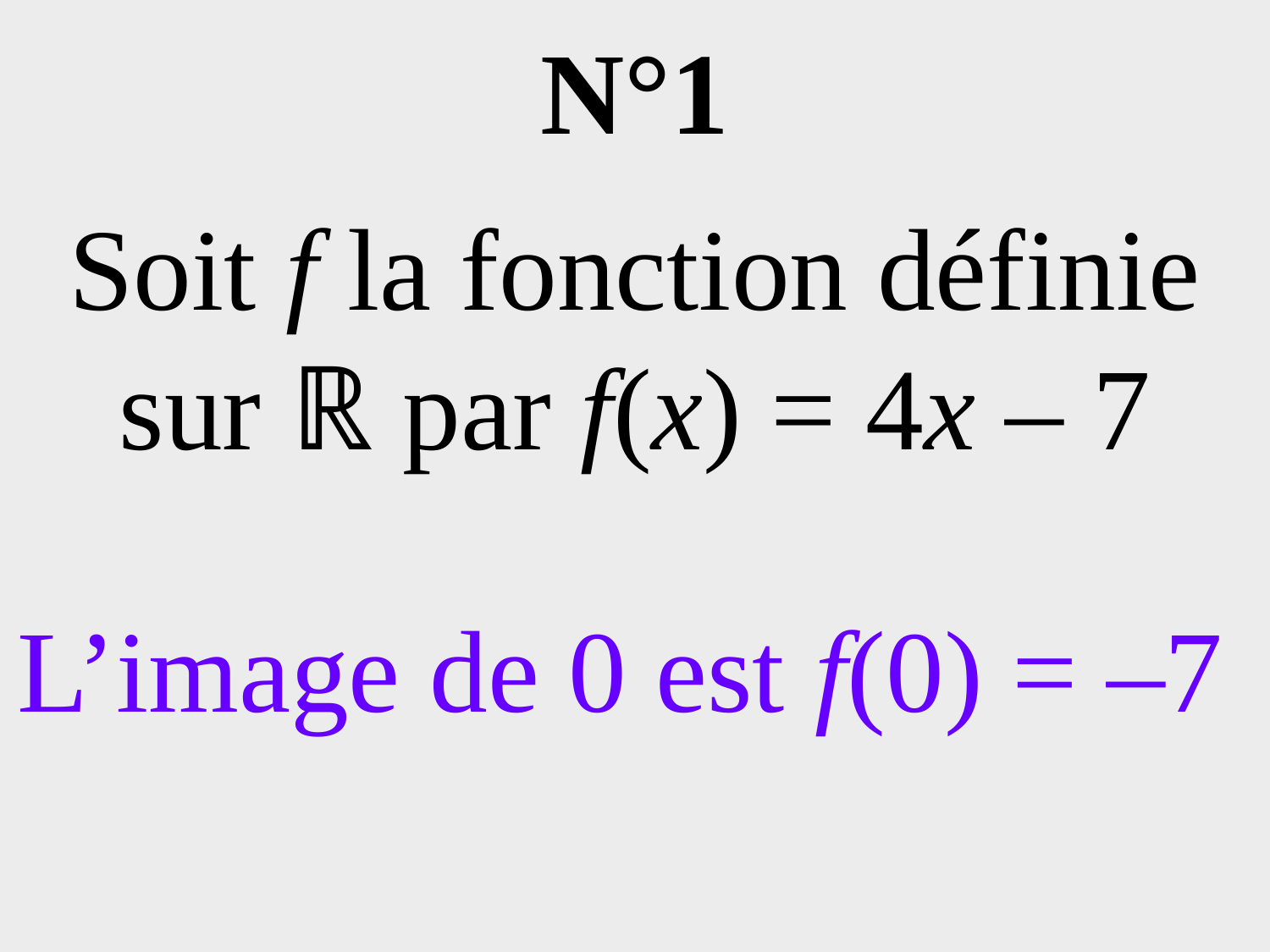

# N°1
Soit f la fonction définie sur ℝ par f(x) = 4x – 7

L’image de 0 est f(0) = –7